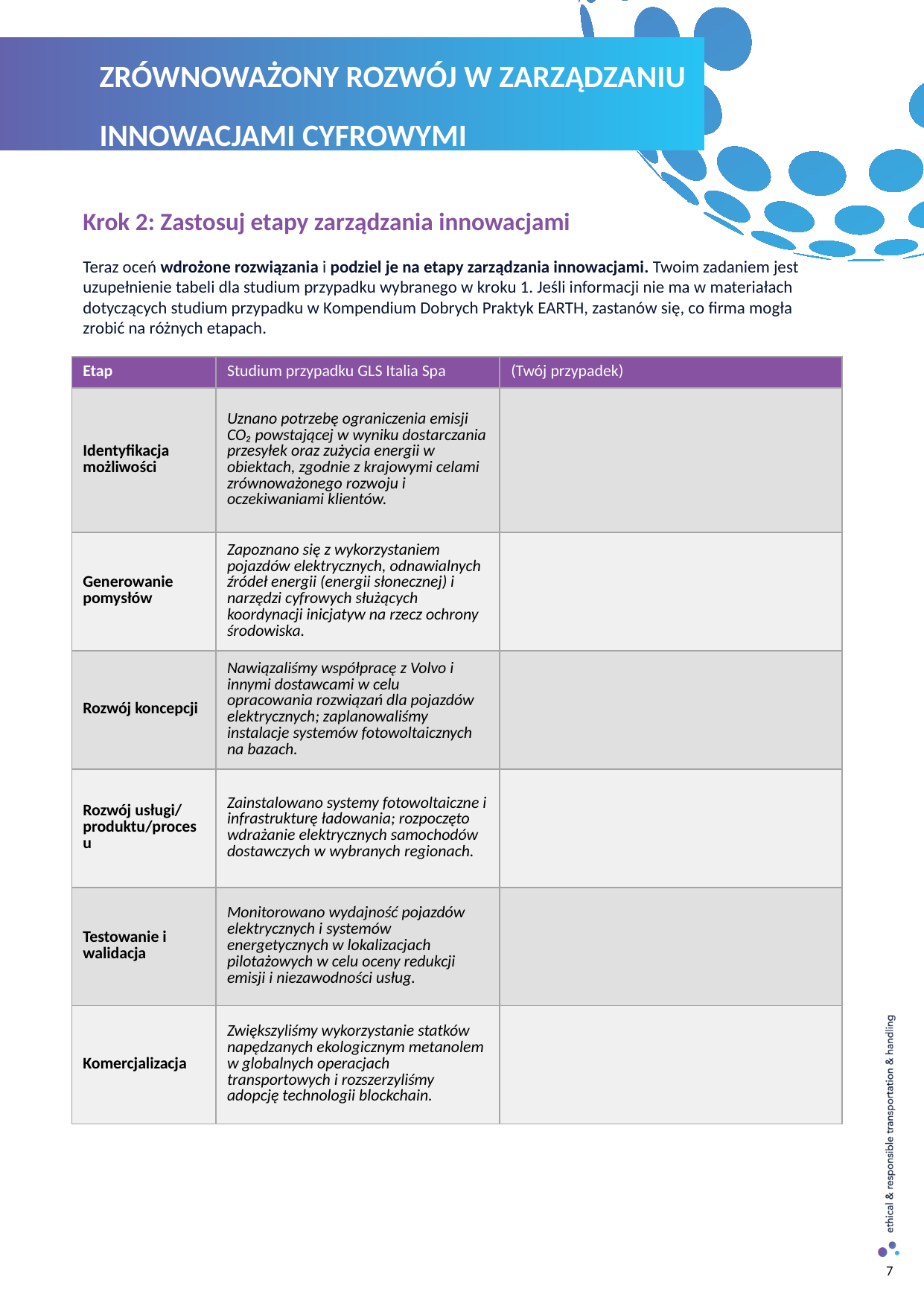

ZRÓWNOWAŻONY ROZWÓJ W ZARZĄDZANIU INNOWACJAMI CYFROWYMI
Krok 2: Zastosuj etapy zarządzania innowacjami

Teraz oceń wdrożone rozwiązania i podziel je na etapy zarządzania innowacjami. Twoim zadaniem jest uzupełnienie tabeli dla studium przypadku wybranego w kroku 1. Jeśli informacji nie ma w materiałach dotyczących studium przypadku w Kompendium Dobrych Praktyk EARTH, zastanów się, co firma mogła zrobić na różnych etapach.

| Etap | Studium przypadku GLS Italia Spa | (Twój przypadek) |
| --- | --- | --- |
| Identyfikacja możliwości | Uznano potrzebę ograniczenia emisji CO₂ powstającej w wyniku dostarczania przesyłek oraz zużycia energii w obiektach, zgodnie z krajowymi celami zrównoważonego rozwoju i oczekiwaniami klientów. |  |
| Generowanie pomysłów | Zapoznano się z wykorzystaniem pojazdów elektrycznych, odnawialnych źródeł energii (energii słonecznej) i narzędzi cyfrowych służących koordynacji inicjatyw na rzecz ochrony środowiska. |  |
| Rozwój koncepcji | Nawiązaliśmy współpracę z Volvo i innymi dostawcami w celu opracowania rozwiązań dla pojazdów elektrycznych; zaplanowaliśmy instalacje systemów fotowoltaicznych na bazach. |  |
| Rozwój usługi/ produktu/procesu | Zainstalowano systemy fotowoltaiczne i infrastrukturę ładowania; rozpoczęto wdrażanie elektrycznych samochodów dostawczych w wybranych regionach. |  |
| Testowanie i walidacja | Monitorowano wydajność pojazdów elektrycznych i systemów energetycznych w lokalizacjach pilotażowych w celu oceny redukcji emisji i niezawodności usług. |  |
| Komercjalizacja | Zwiększyliśmy wykorzystanie statków napędzanych ekologicznym metanolem w globalnych operacjach transportowych i rozszerzyliśmy adopcję technologii blockchain. |  |
7